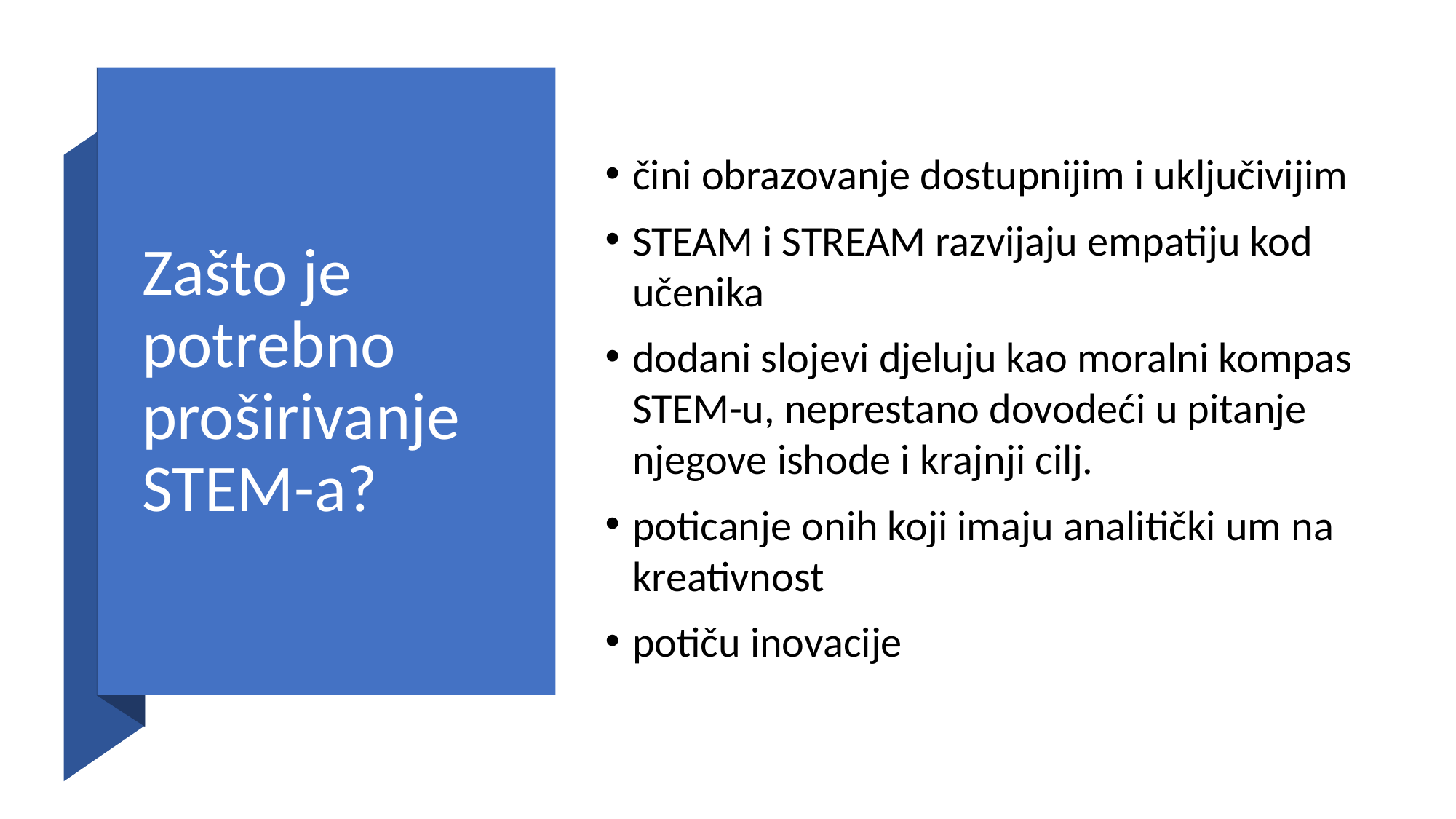

čini obrazovanje dostupnijim i uključivijim
STEAM i STREAM razvijaju empatiju kod učenika
dodani slojevi djeluju kao moralni kompas STEM-u, neprestano dovodeći u pitanje njegove ishode i krajnji cilj.
poticanje onih koji imaju analitički um na kreativnost
potiču inovacije

# Zašto je potrebno proširivanje STEM-a?